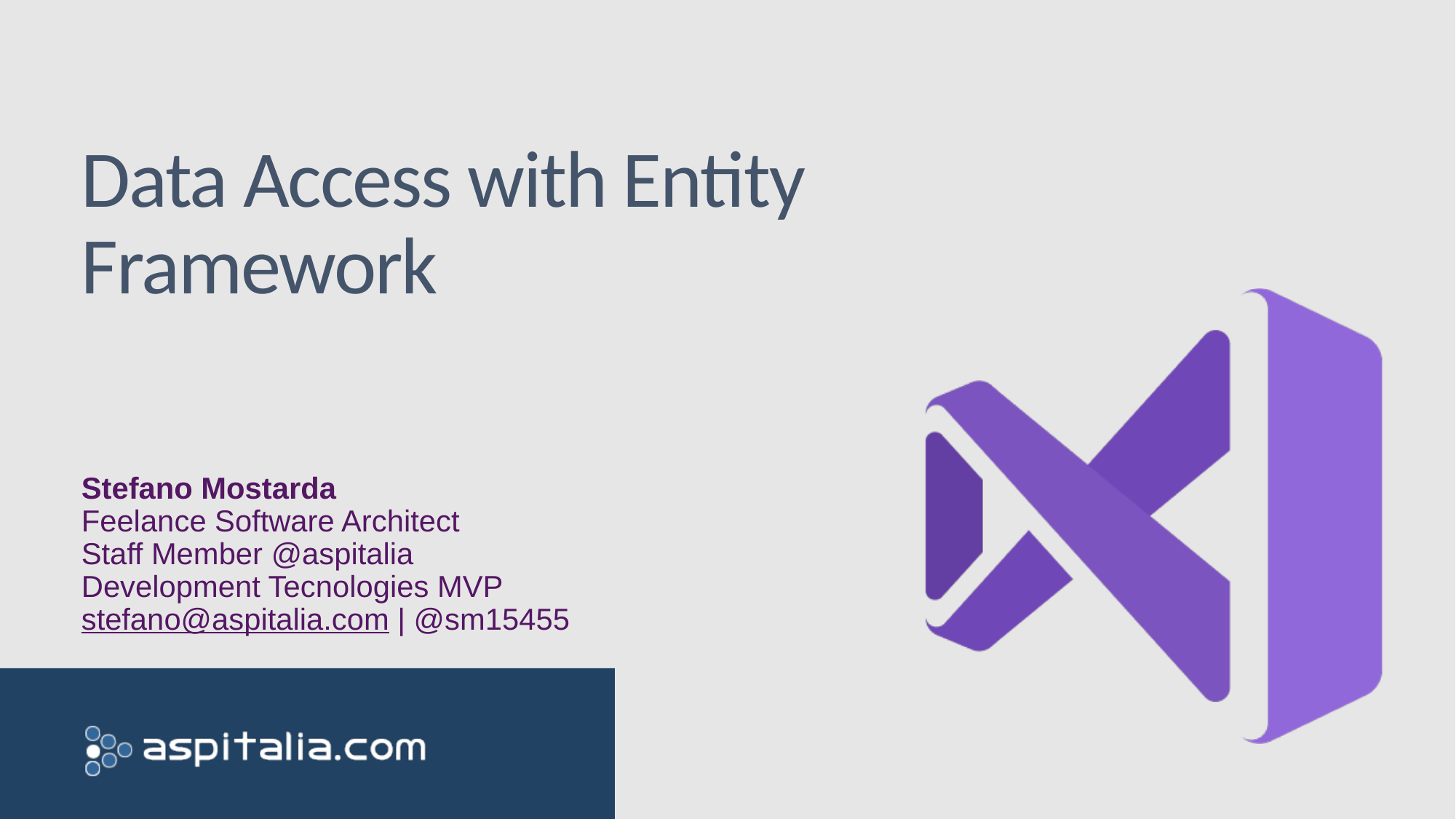

Data Access with Entity Framework
Stefano Mostarda
Feelance Software Architect
Staff Member @aspitalia
Development Tecnologies MVP
stefano@aspitalia.com | @sm15455